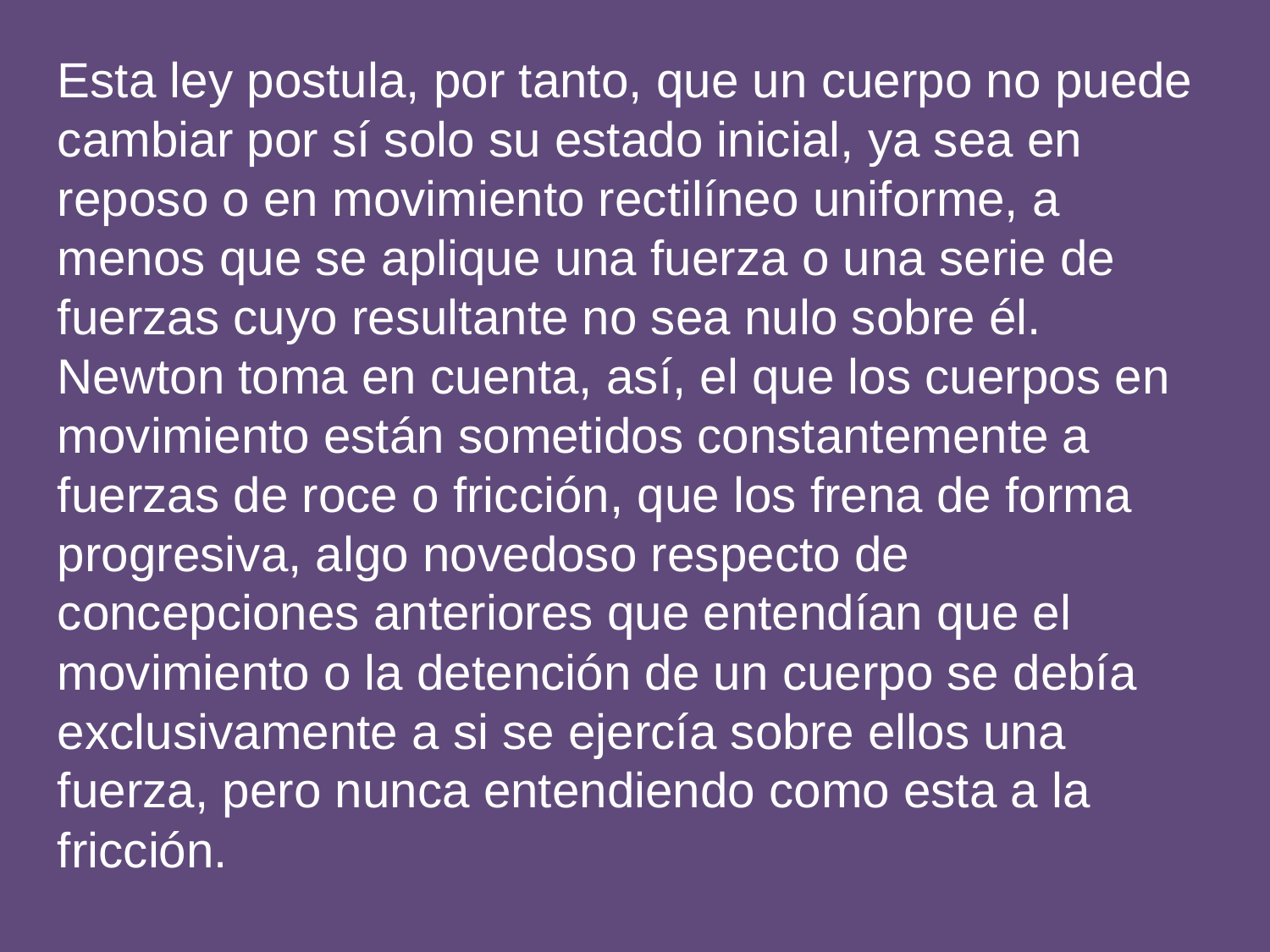

Esta ley postula, por tanto, que un cuerpo no puede cambiar por sí solo su estado inicial, ya sea en reposo o en movimiento rectilíneo uniforme, a menos que se aplique una fuerza o una serie de fuerzas cuyo resultante no sea nulo sobre él. Newton toma en cuenta, así, el que los cuerpos en movimiento están sometidos constantemente a fuerzas de roce o fricción, que los frena de forma progresiva, algo novedoso respecto de concepciones anteriores que entendían que el movimiento o la detención de un cuerpo se debía exclusivamente a si se ejercía sobre ellos una fuerza, pero nunca entendiendo como esta a la fricción.